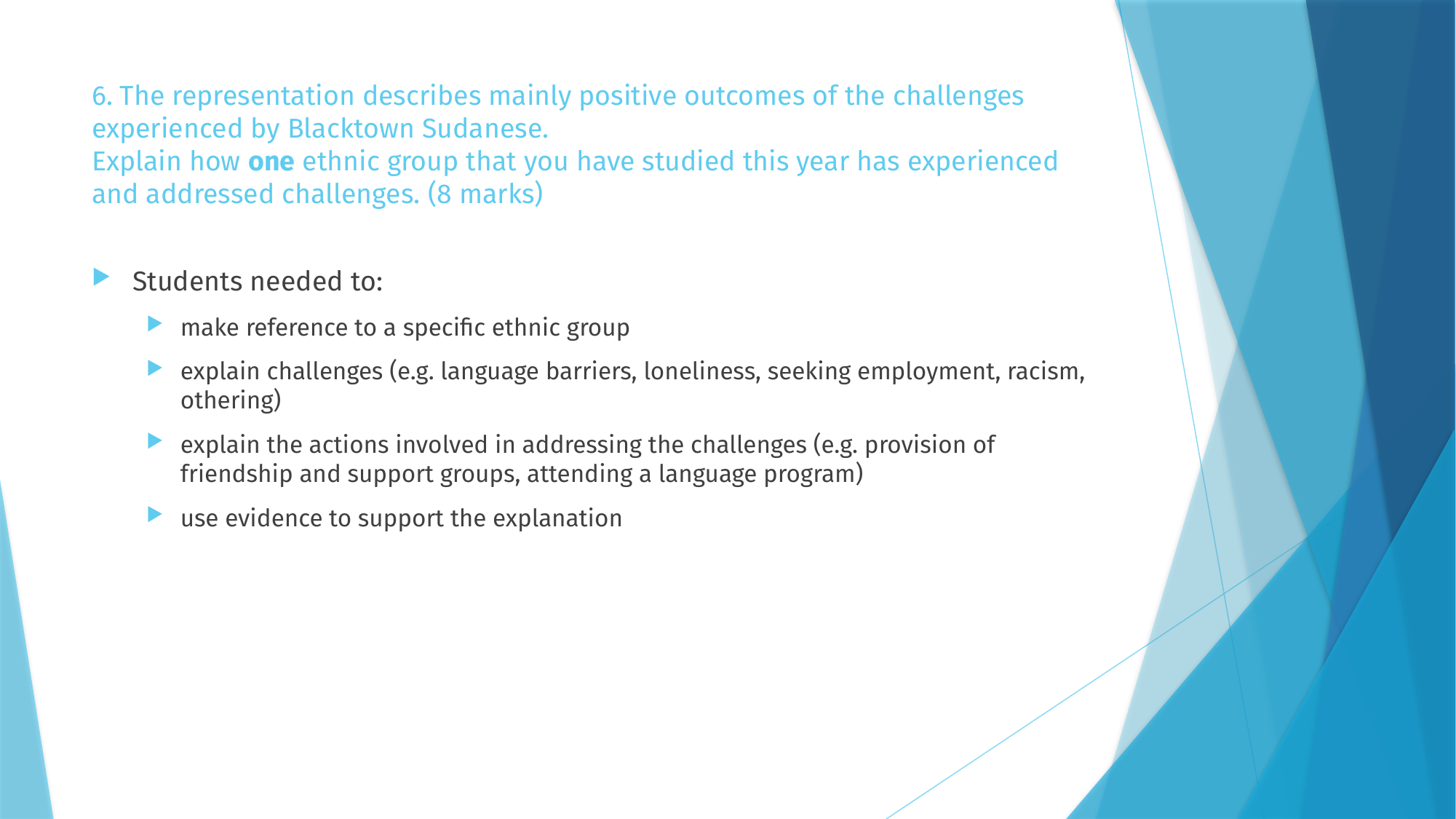

# 6. The representation describes mainly positive outcomes of the challenges experienced by Blacktown Sudanese. Explain how one ethnic group that you have studied this year has experienced and addressed challenges. (8 marks)
Students needed to:
make reference to a specific ethnic group
explain challenges (e.g. language barriers, loneliness, seeking employment, racism, othering)
explain the actions involved in addressing the challenges (e.g. provision of friendship and support groups, attending a language program)
use evidence to support the explanation